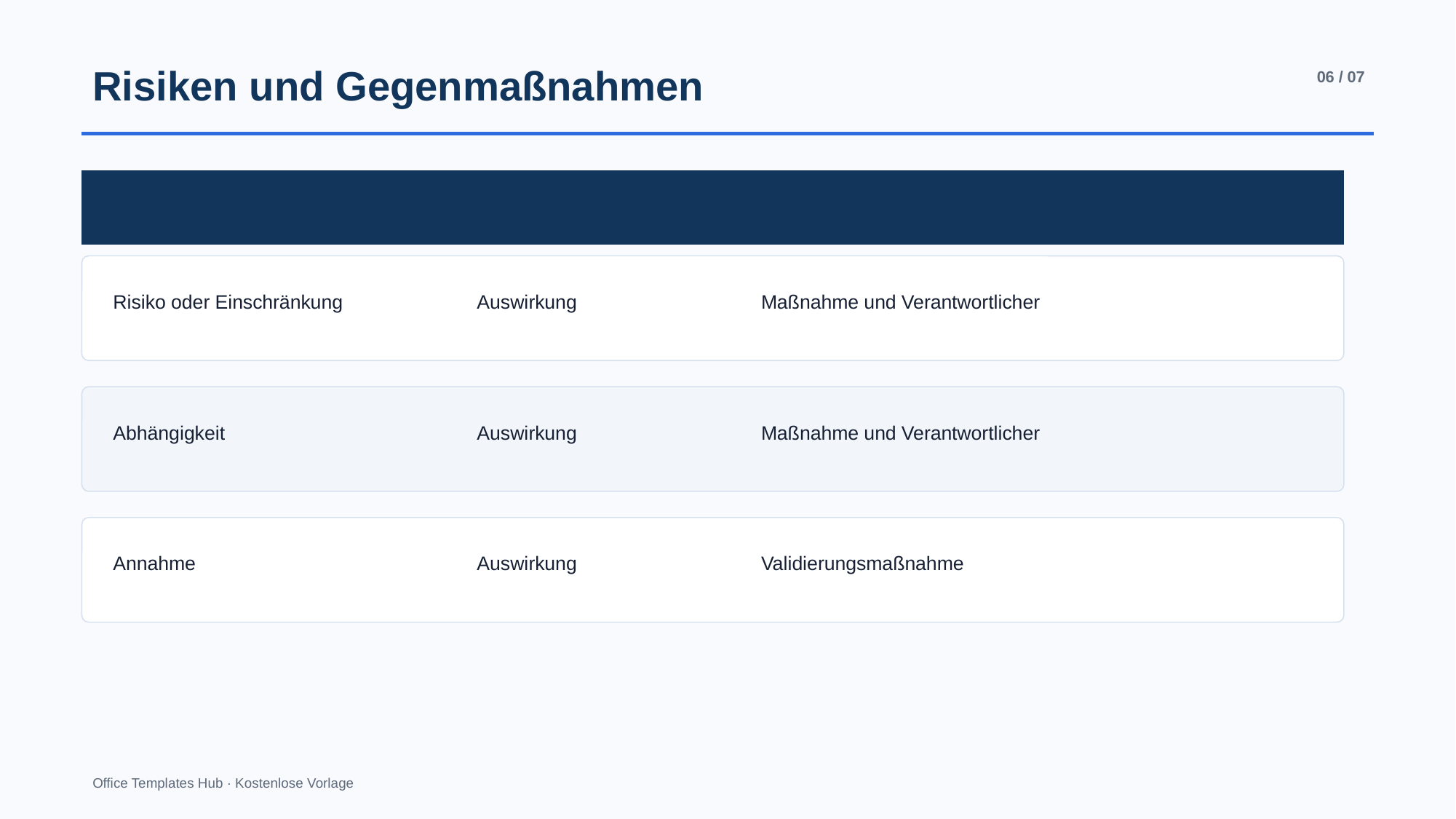

Risiken und Gegenmaßnahmen
06 / 07

Risk / issue
Impact
Response

Risiko oder Einschränkung
Auswirkung
Maßnahme und Verantwortlicher

Abhängigkeit
Auswirkung
Maßnahme und Verantwortlicher

Annahme
Auswirkung
Validierungsmaßnahme
Office Templates Hub · Kostenlose Vorlage